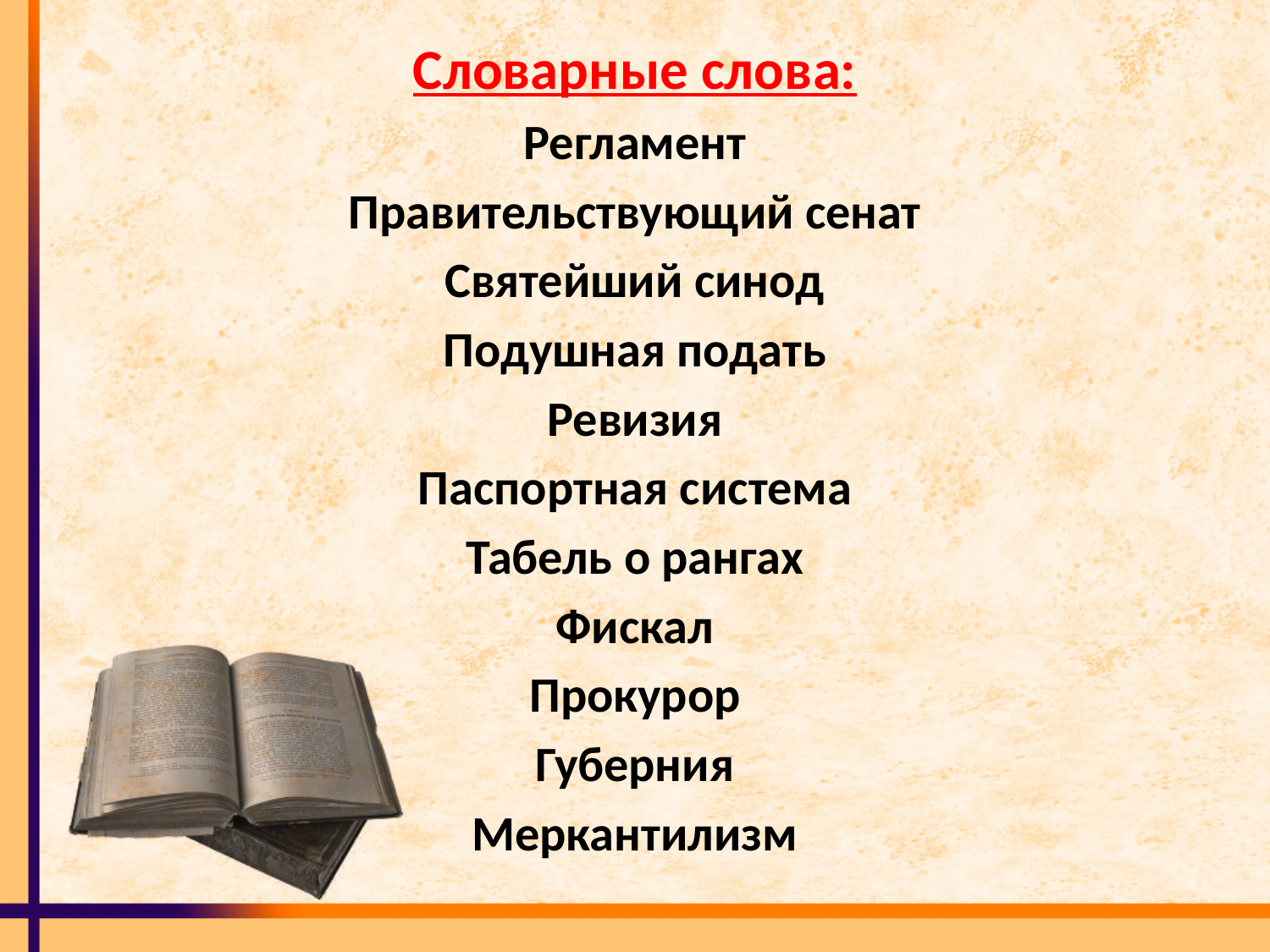

Словарные слова:
Регламент
Правительствующий сенат
Святейший синод
Подушная подать
Ревизия
Паспортная система
Табель о рангах
Фискал
Прокурор
Губерния
Меркантилизм